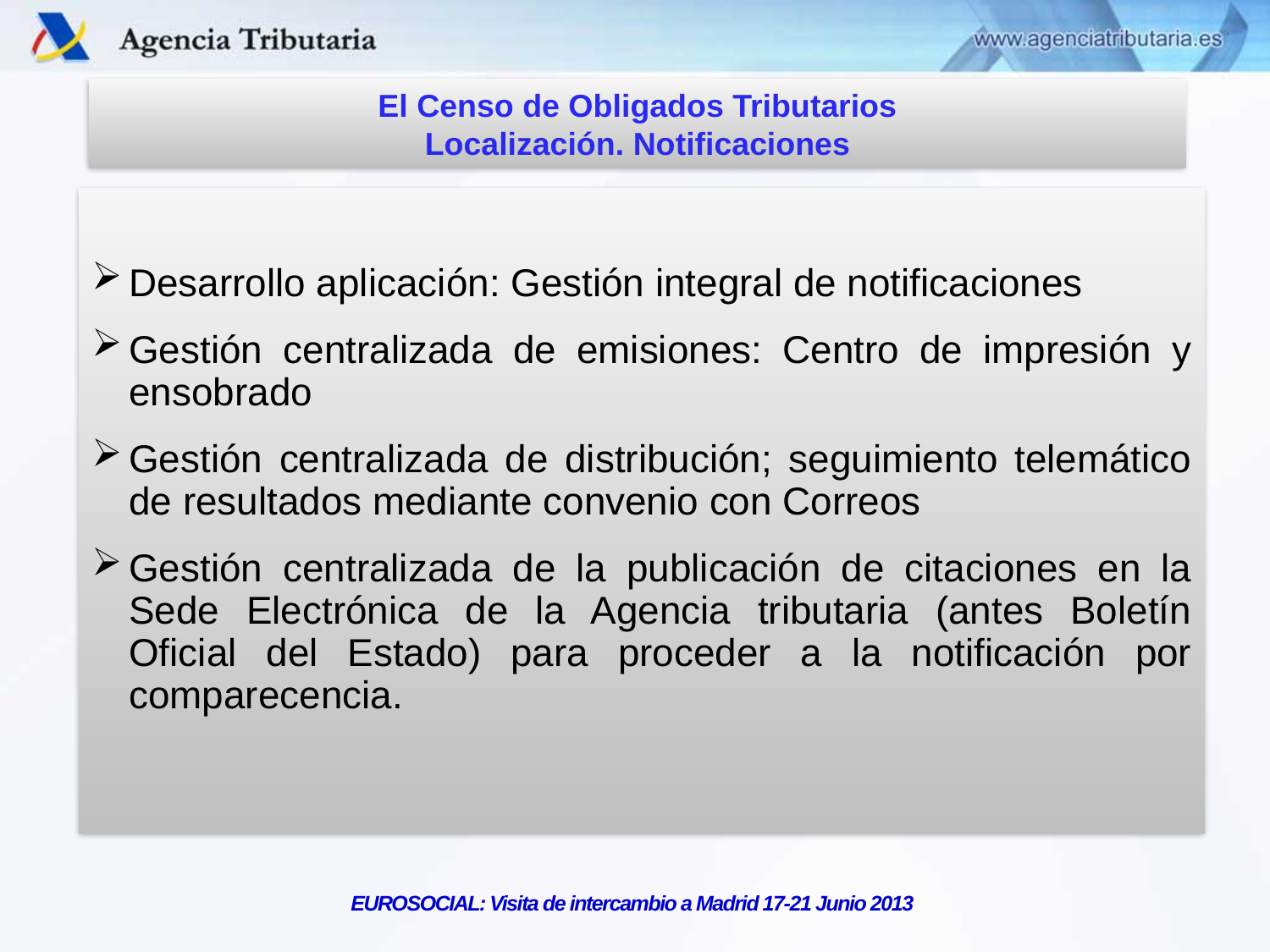

El Censo de Obligados Tributarios
Localización. Notificaciones

Desarrollo aplicación: Gestión integral de notificaciones
Gestión centralizada de emisiones: Centro de impresión y ensobrado
Gestión centralizada de distribución; seguimiento telemático de resultados mediante convenio con Correos
Gestión centralizada de la publicación de citaciones en la Sede Electrónica de la Agencia tributaria (antes Boletín Oficial del Estado) para proceder a la notificación por comparecencia.

EUROSOCIAL: Visita de intercambio a Madrid 17-21 Junio 2013